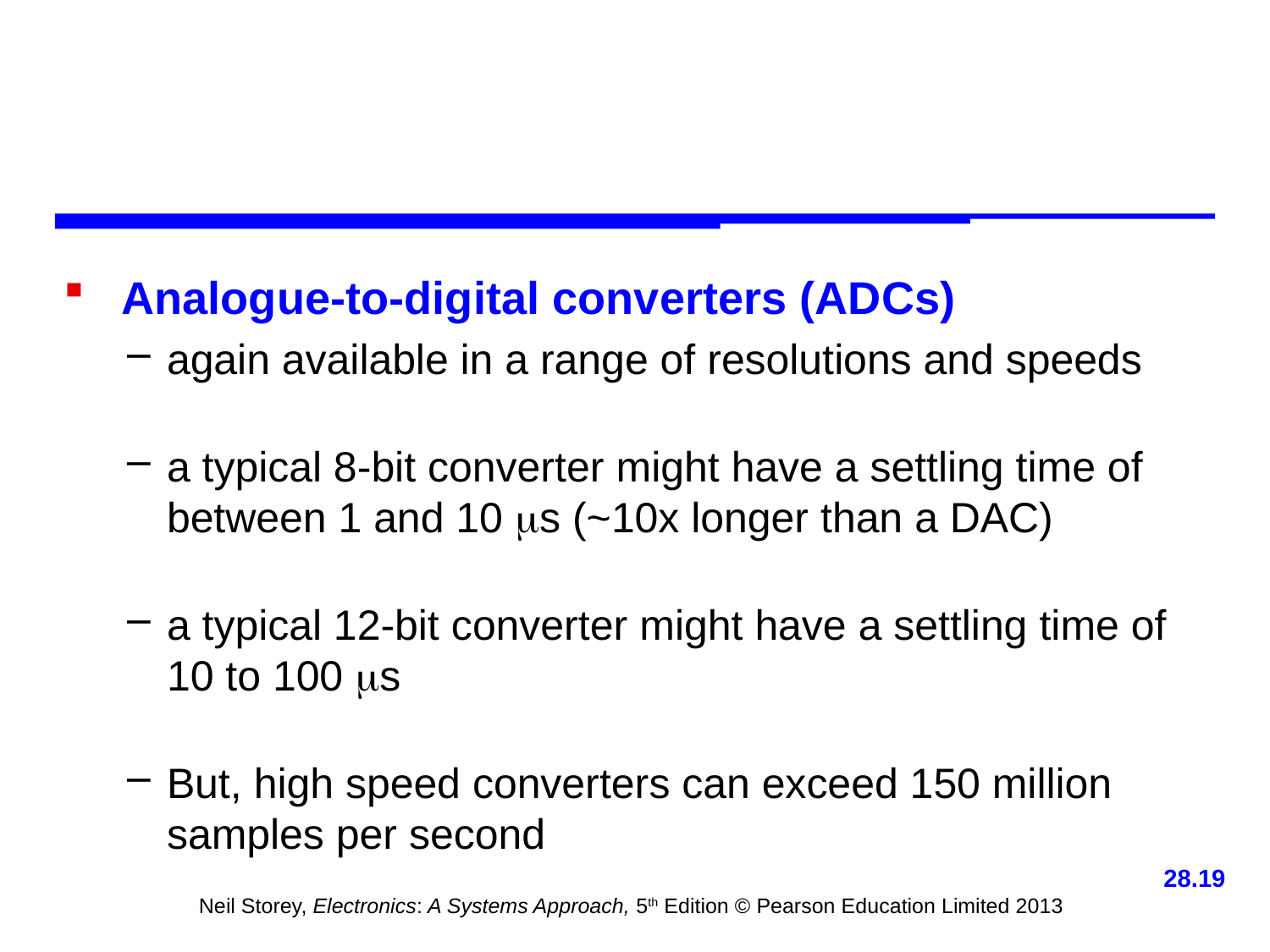

Analogue-to-digital converters (ADCs)
again available in a range of resolutions and speeds

a typical 8-bit converter might have a settling time of between 1 and 10 μs (~10x longer than a DAC)

a typical 12-bit converter might have a settling time of 10 to 100 μs

But, high speed converters can exceed 150 million samples per second